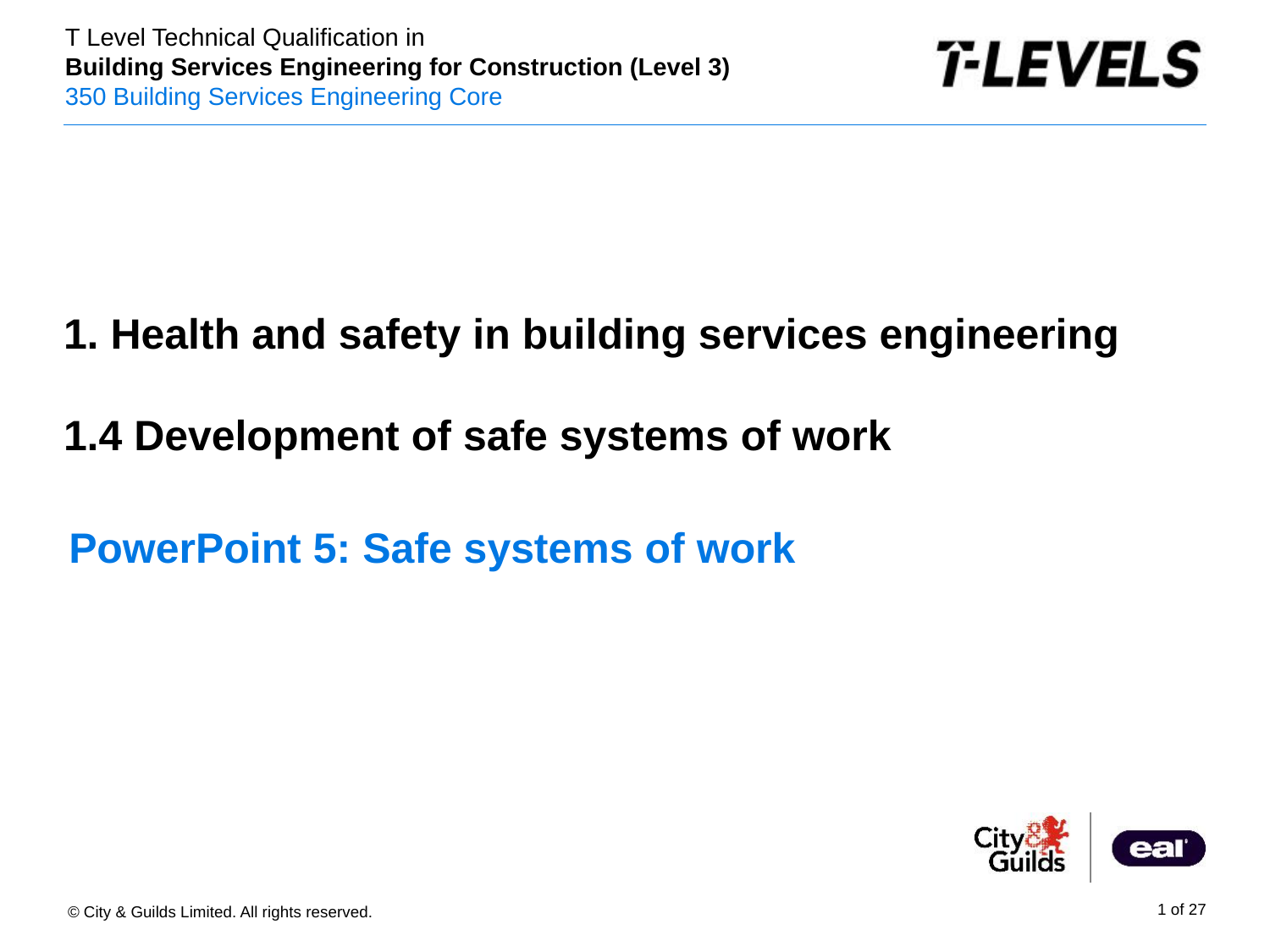

PowerPoint presentation
1. Health and safety in building services engineering

1.4 Development of safe systems of work
# PowerPoint 5: Safe systems of work